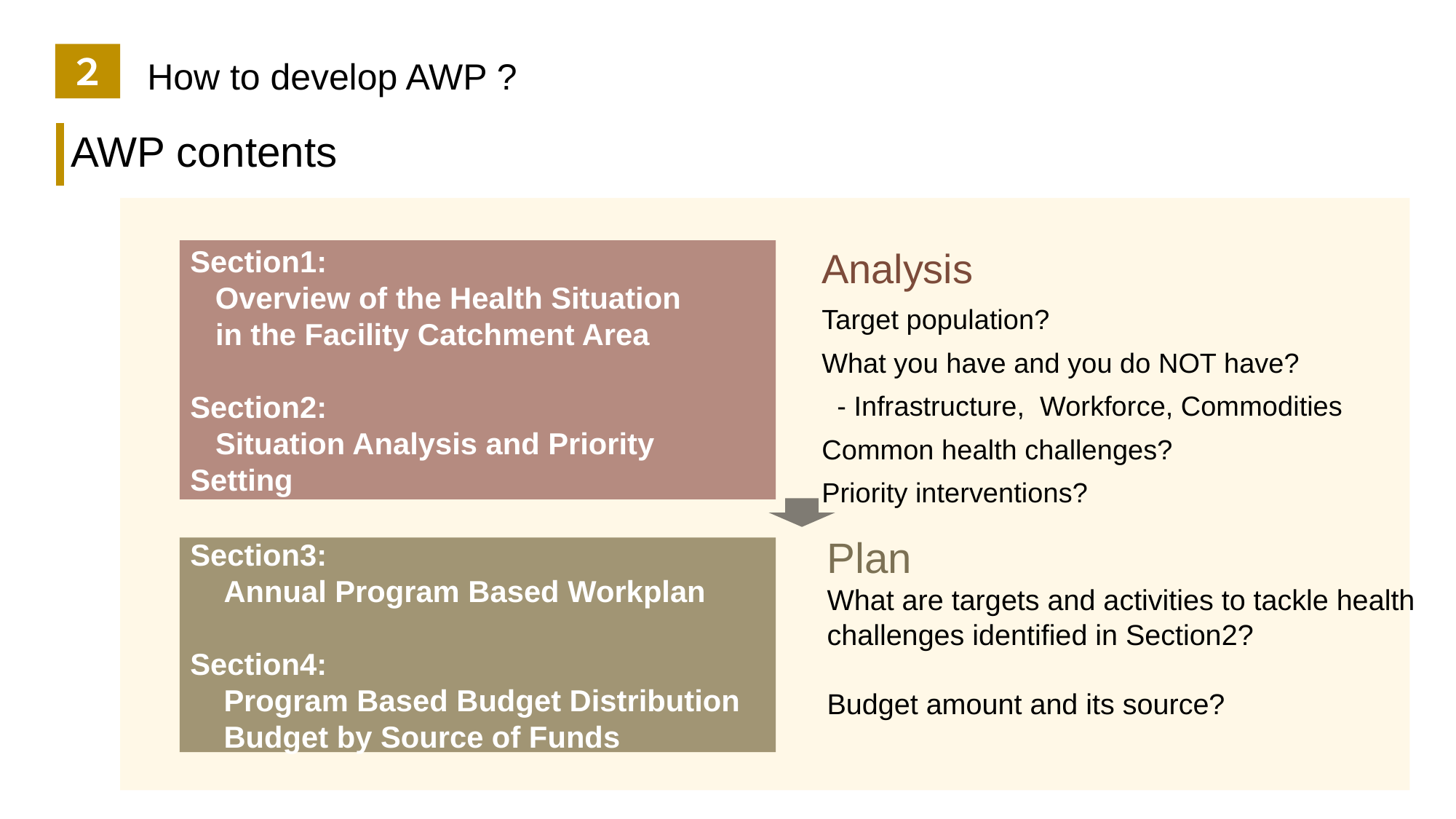

２
How to develop AWP ?
| AWP contents |
| --- |

Analysis
Target population?
What you have and you do NOT have?
  - Infrastructure,  Workforce, Commodities
Common health challenges?
Priority interventions?
Section1:
   Overview of the Health Situation
   in the Facility Catchment Area

Section2:
   Situation Analysis and Priority Setting

Plan
What are targets and activities to tackle health challenges identified in Section2?

Budget amount and its source?

Section3:
    Annual Program Based Workplan

Section4:
    Program Based Budget Distribution
    Budget by Source of Funds